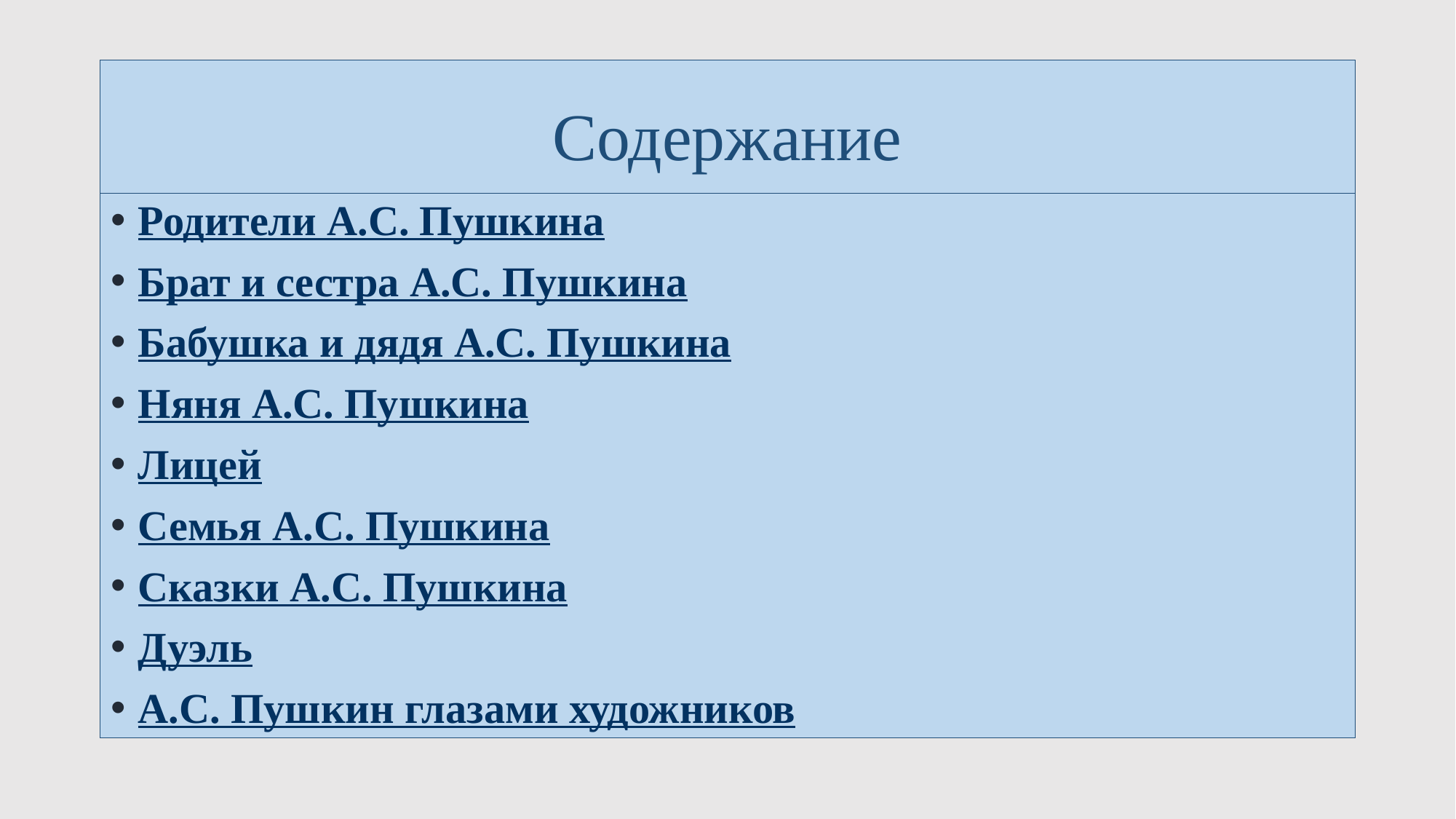

# Содержание
Родители А.С. Пушкина
Брат и сестра А.С. Пушкина
Бабушка и дядя А.С. Пушкина
Няня А.С. Пушкина
Лицей
Семья А.С. Пушкина
Сказки А.С. Пушкина
Дуэль
А.С. Пушкин глазами художников